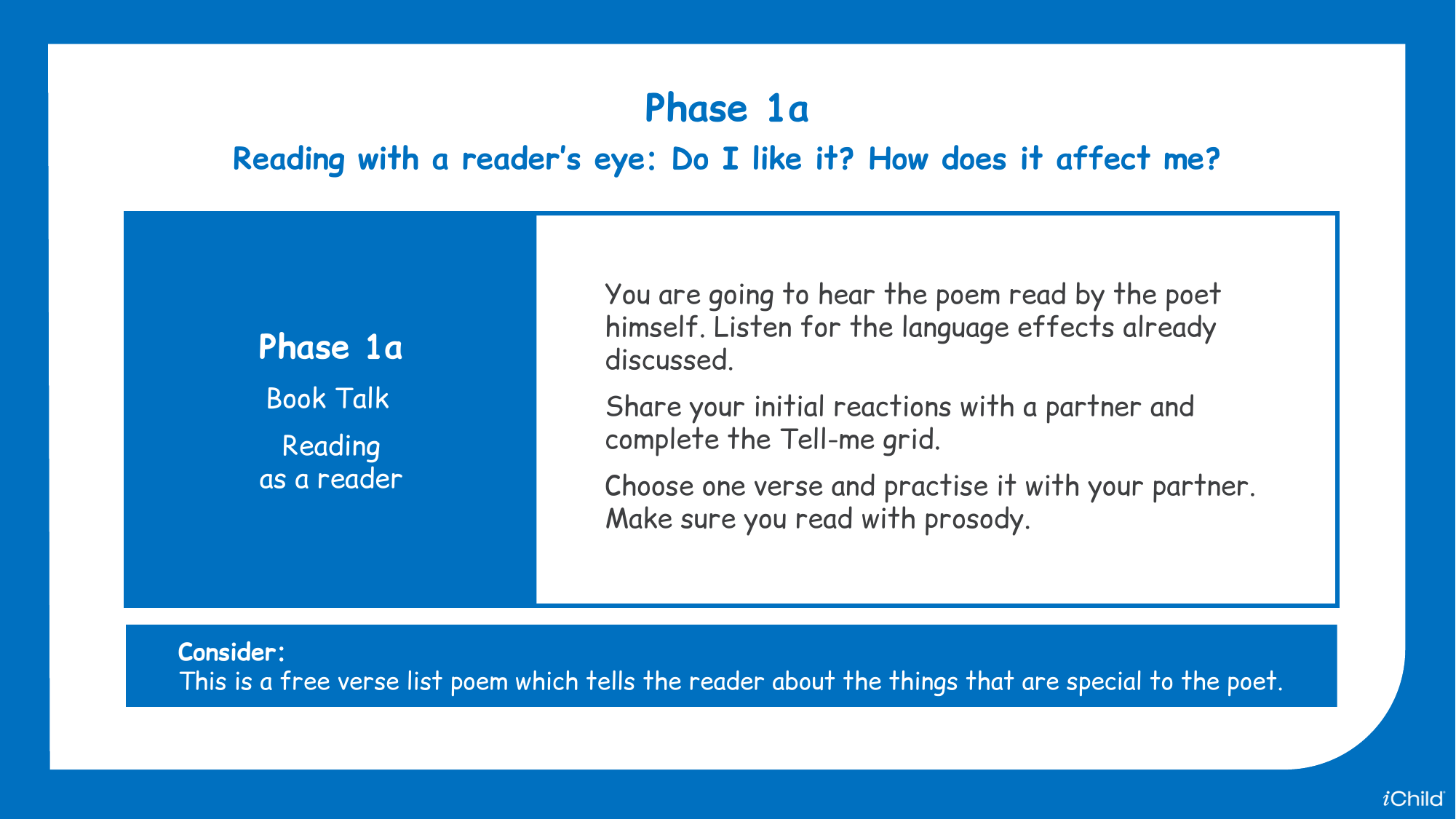

Phase 1a
Reading with a reader’s eye: Do I like it? How does it affect me?

Phase 1a
Book Talk
Reading
as a reader
You are going to hear the poem read by the poet himself. Listen for the language effects already discussed.
Share your initial reactions with a partner and complete the Tell-me grid.
Choose one verse and practise it with your partner. Make sure you read with prosody.
Consider:
This is a free verse list poem which tells the reader about the things that are special to the poet.